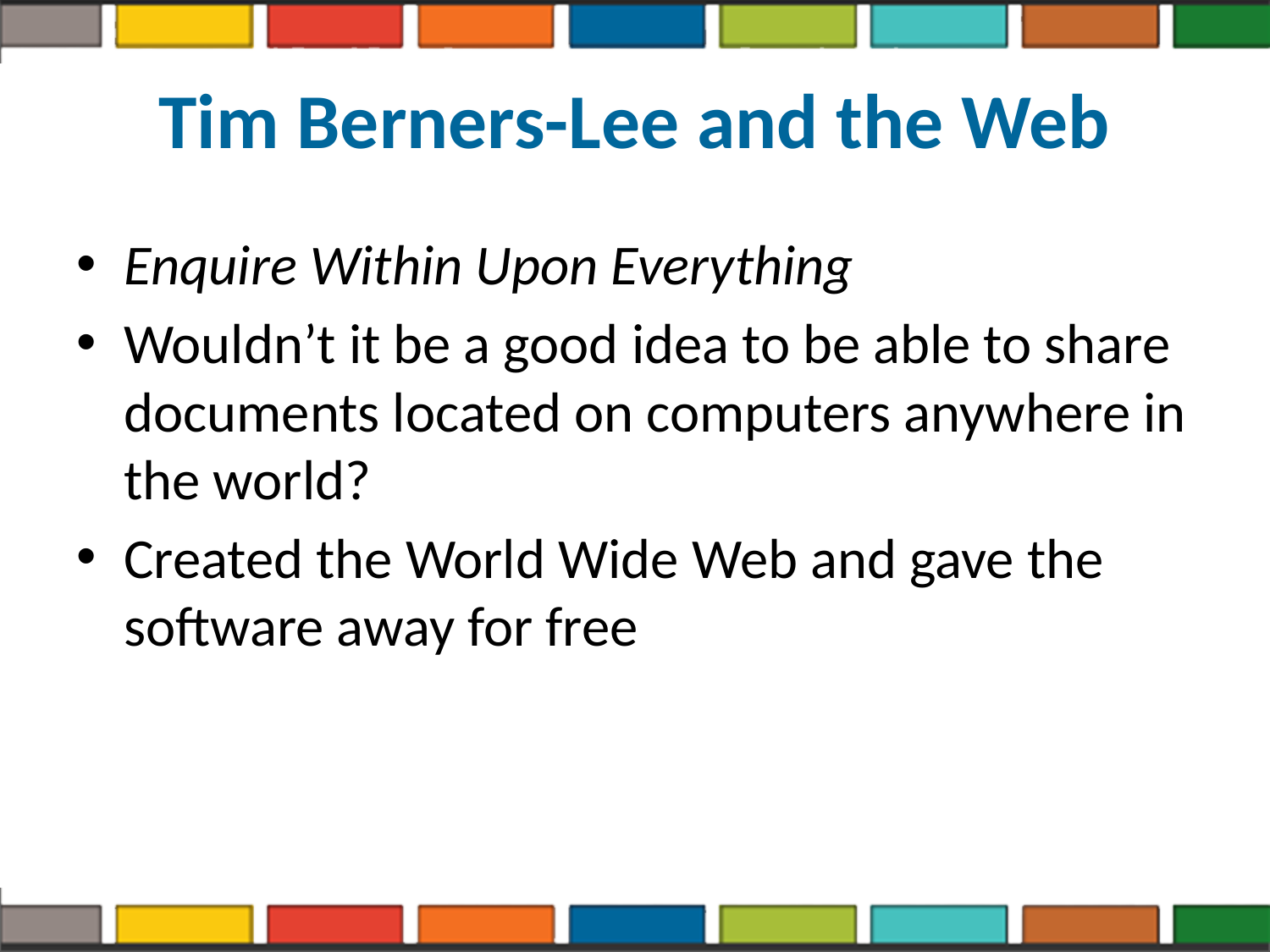

# Tim Berners-Lee and the Web
Enquire Within Upon Everything
Wouldn’t it be a good idea to be able to share documents located on computers anywhere in the world?
Created the World Wide Web and gave the software away for free